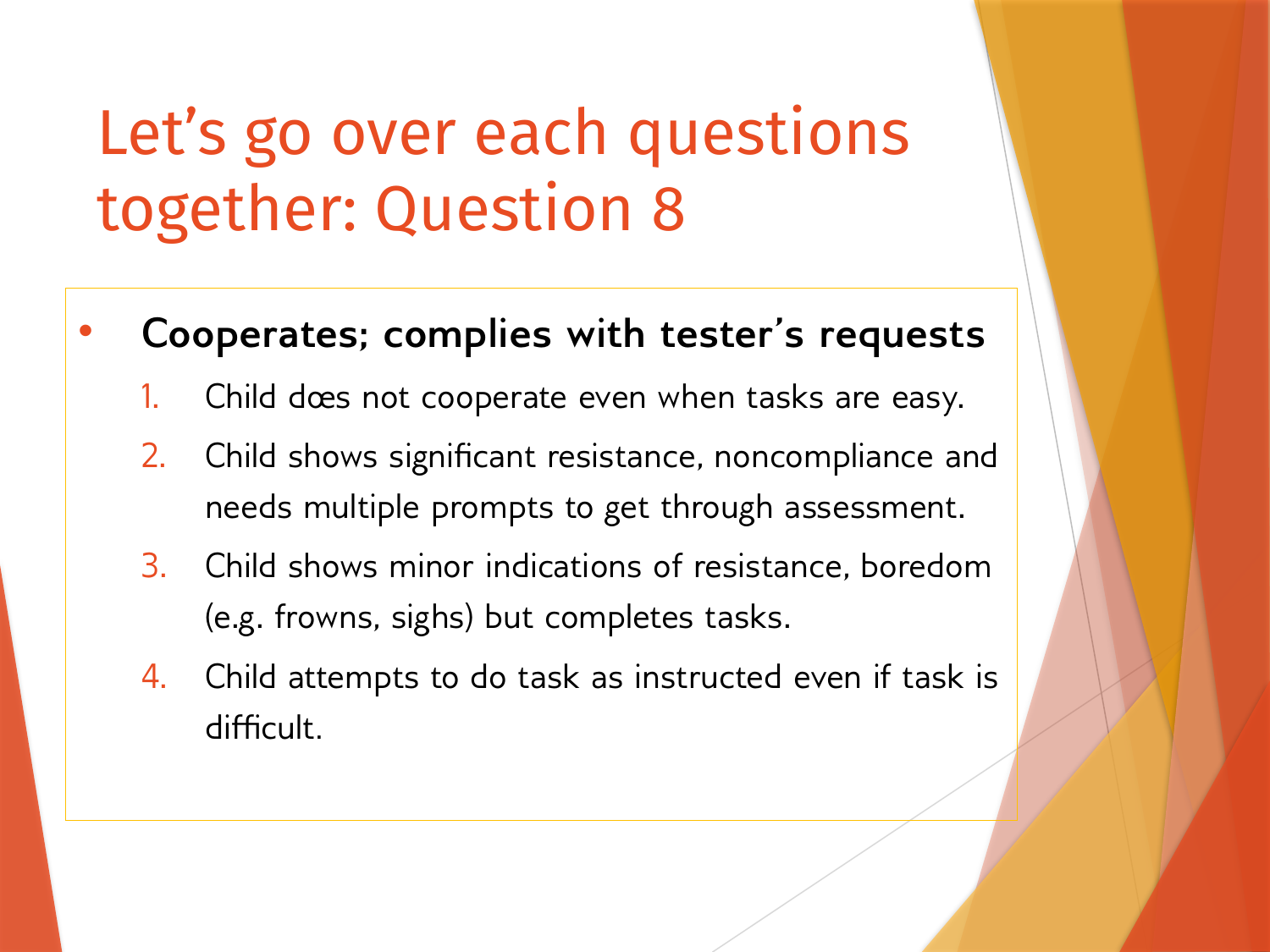

# Let’s go over each questions together: Question 8
Cooperates; complies with tester’s requests
Child does not cooperate even when tasks are easy.
Child shows significant resistance, noncompliance and needs multiple prompts to get through assessment.
Child shows minor indications of resistance, boredom (e.g. frowns, sighs) but completes tasks.
Child attempts to do task as instructed even if task is difficult.